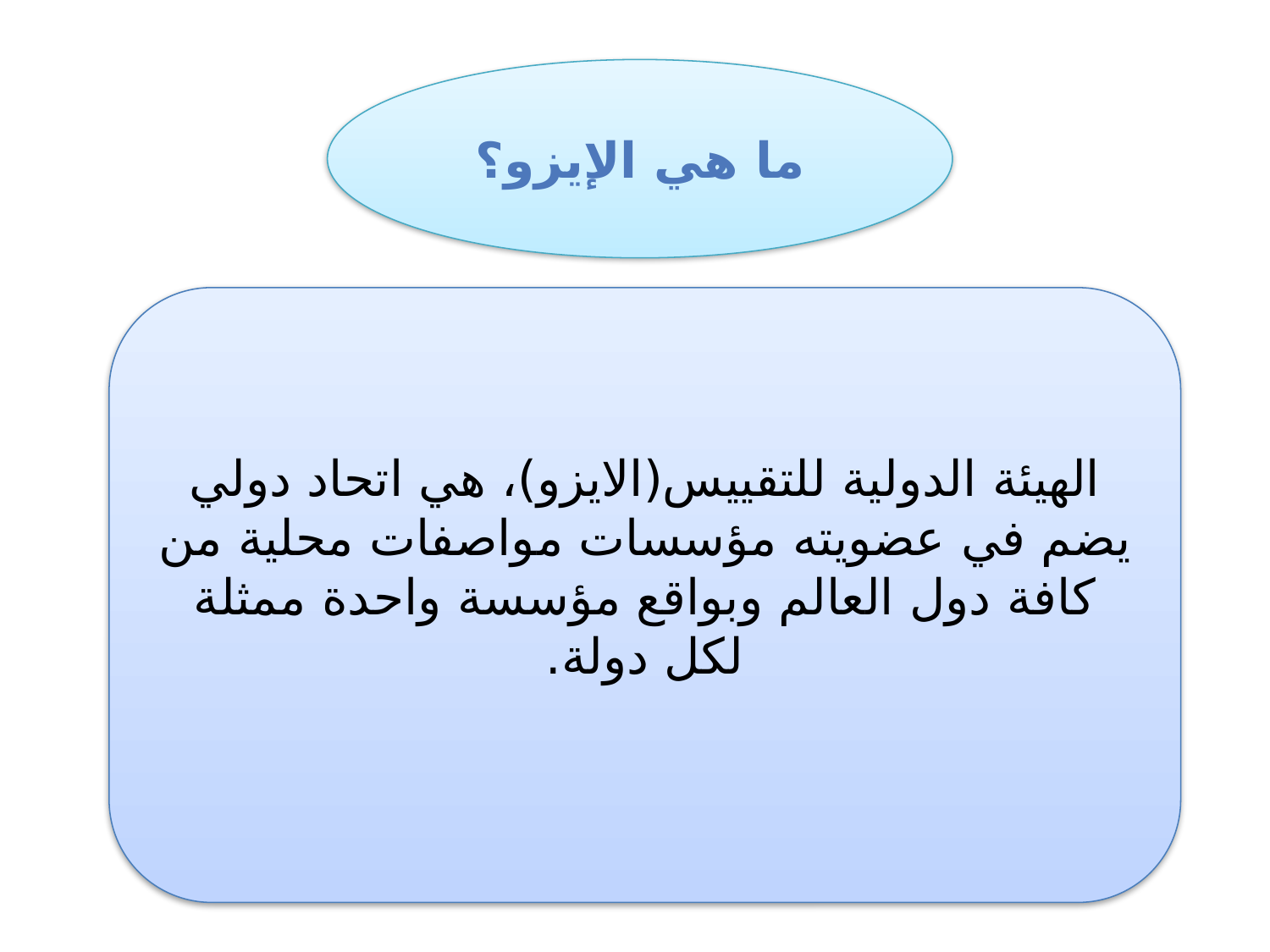

ما هي الإيزو؟
الهيئة الدولية للتقييس(الايزو)، هي اتحاد دولي يضم في عضويته مؤسسات مواصفات محلية من كافة دول العالم وبواقع مؤسسة واحدة ممثلة لكل دولة.